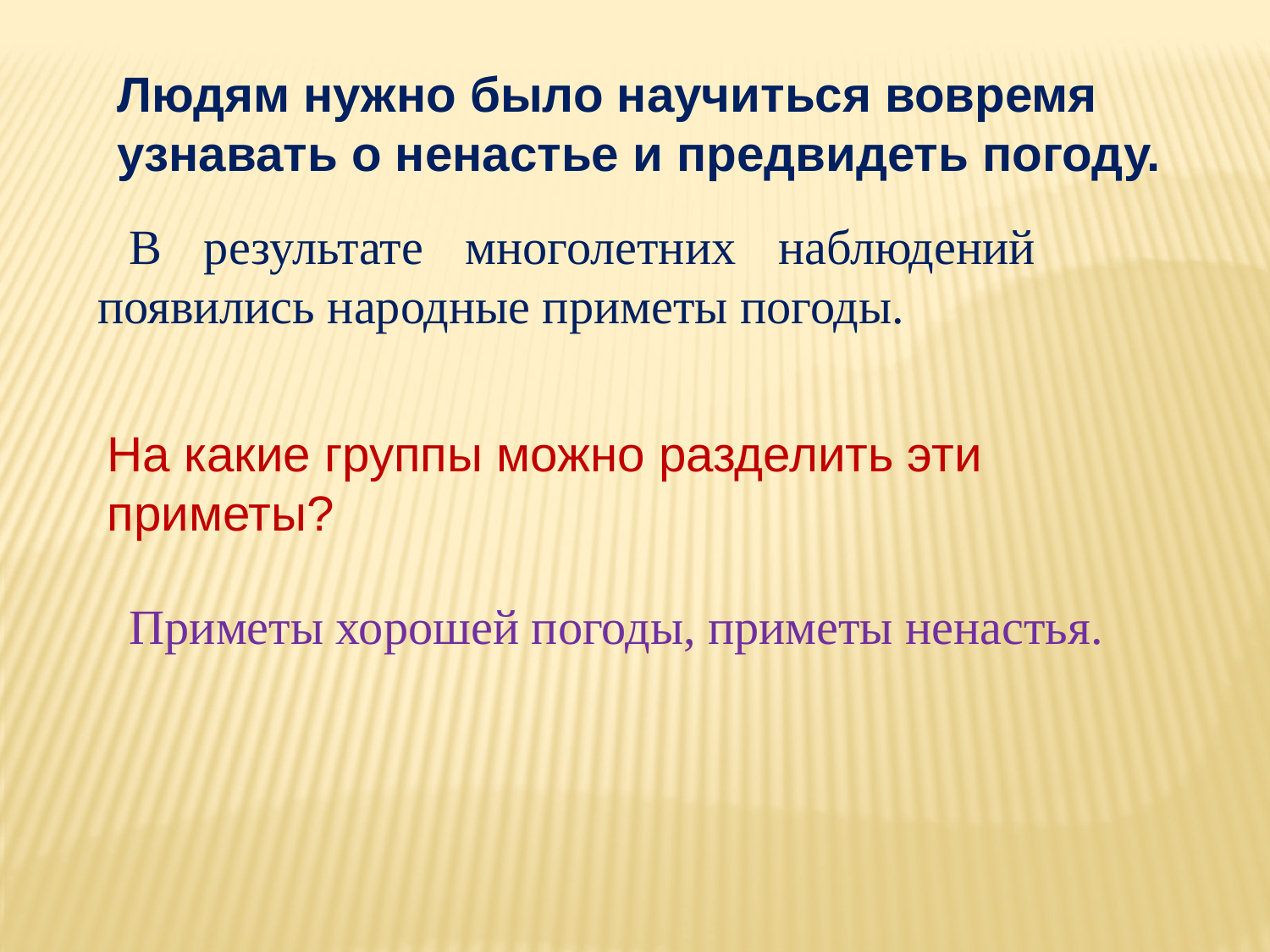

Людям нужно было научиться вовремя узнавать о ненастье и предвидеть погоду.
В результате многолетних наблюдений    появились народные приметы погоды.
На какие группы можно разделить эти приметы?
Приметы хорошей погоды, приметы ненастья.